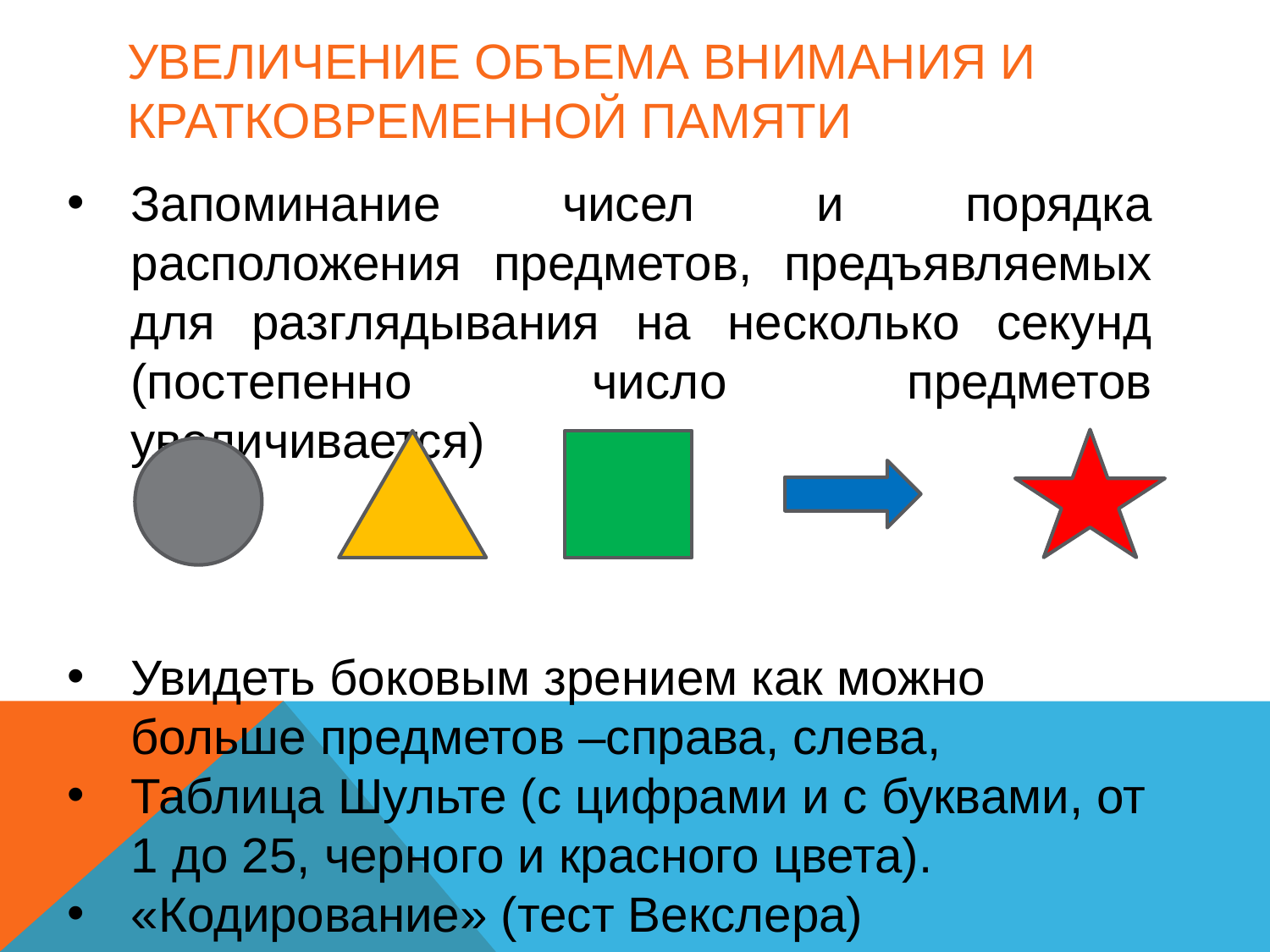

# Увеличение объема внимания и кратковременной памяти
Запоминание чисел и порядка расположения предметов, предъявляемых для разглядывания на несколько секунд (постепенно число предметов увеличивается)

Увидеть боковым зрением как можно больше предметов –справа, слева,
Таблица Шульте (с цифрами и с буквами, от 1 до 25, черного и красного цвета).
«Кодирование» (тест Векслера)